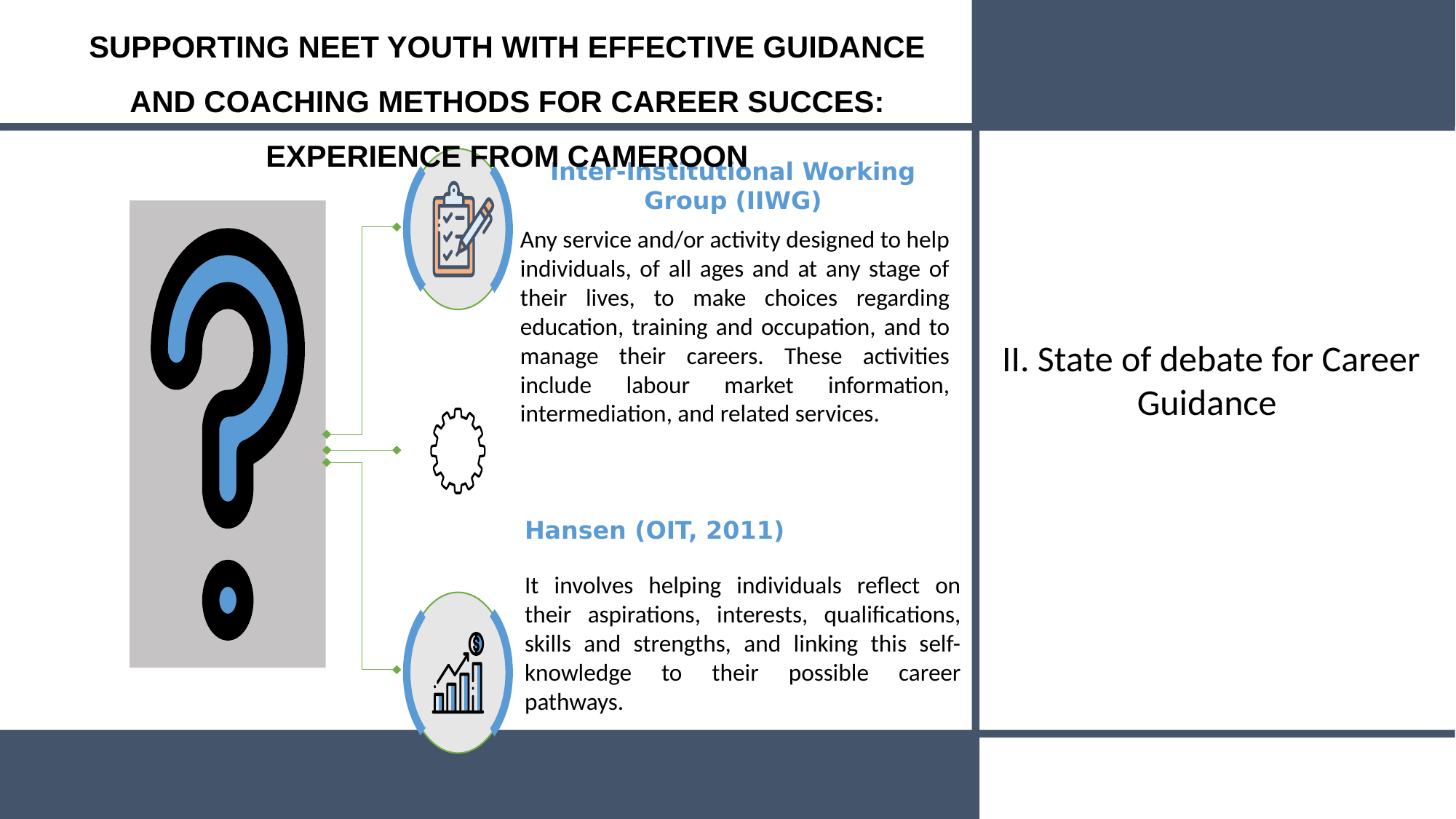

SUPPORTING NEET YOUTH WITH EFFECTIVE GUIDANCE AND COACHING METHODS FOR CAREER SUCCES: EXPERIENCE FROM CAMEROON

Inter-Institutional Working Group (IIWG)
Any service and/or activity designed to help individuals, of all ages and at any stage of their lives, to make choices regarding education, training and occupation, and to manage their careers. These activities include labour market information, intermediation, and related services.
Hansen (OIT, 2011)
It involves helping individuals reflect on their aspirations, interests, qualifications, skills and strengths, and linking this self-knowledge to their possible career pathways.
II. State of debate for Career Guidance